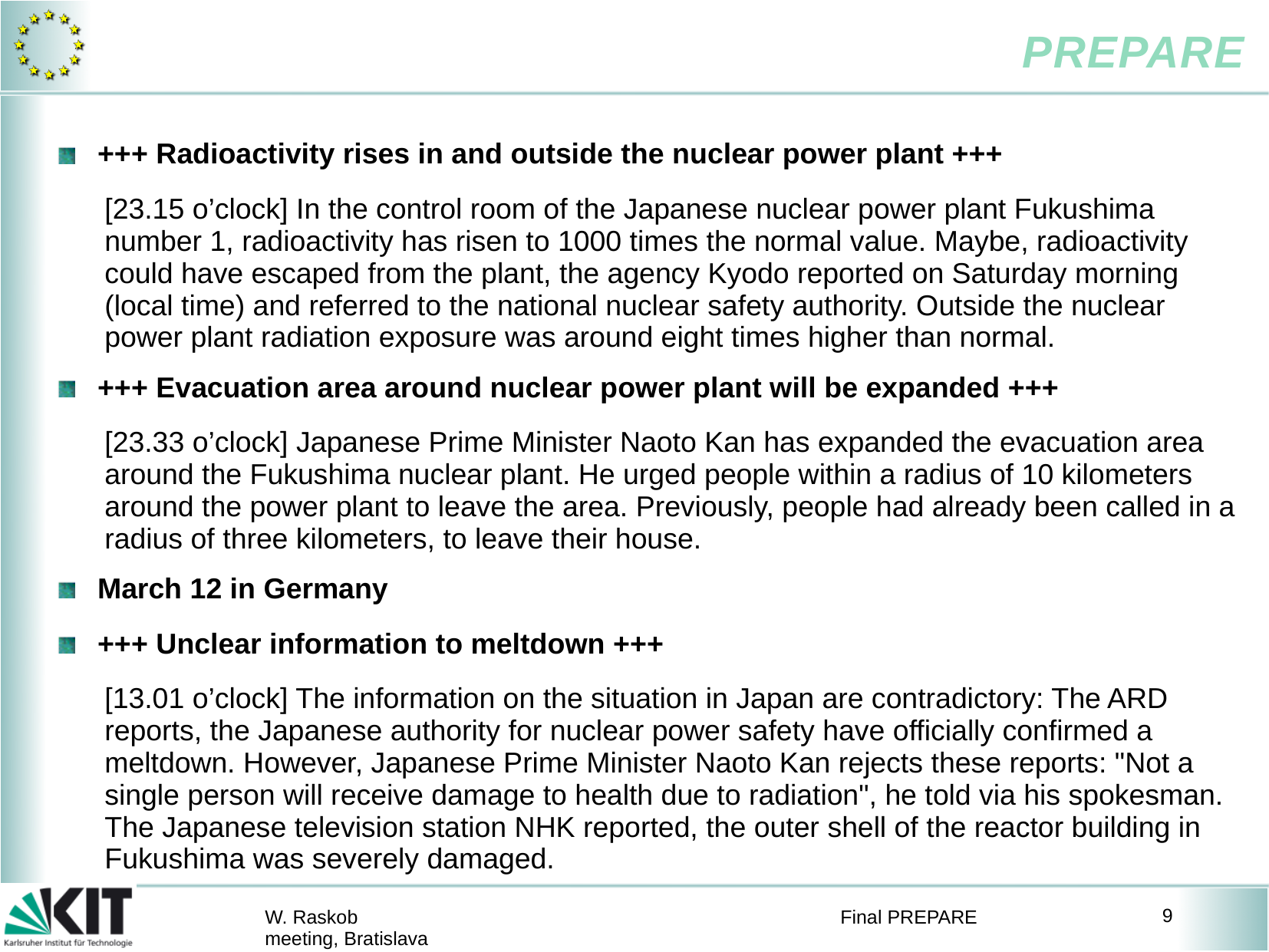

#
+++ Radioactivity rises in and outside the nuclear power plant +++
[23.15 o’clock] In the control room of the Japanese nuclear power plant Fukushima number 1, radioactivity has risen to 1000 times the normal value. Maybe, radioactivity could have escaped from the plant, the agency Kyodo reported on Saturday morning (local time) and referred to the national nuclear safety authority. Outside the nuclear power plant radiation exposure was around eight times higher than normal.
+++ Evacuation area around nuclear power plant will be expanded +++
[23.33 o’clock] Japanese Prime Minister Naoto Kan has expanded the evacuation area around the Fukushima nuclear plant. He urged people within a radius of 10 kilometers around the power plant to leave the area. Previously, people had already been called in a radius of three kilometers, to leave their house.
March 12 in Germany
+++ Unclear information to meltdown +++
[13.01 o’clock] The information on the situation in Japan are contradictory: The ARD reports, the Japanese authority for nuclear power safety have officially confirmed a meltdown. However, Japanese Prime Minister Naoto Kan rejects these reports: "Not a single person will receive damage to health due to radiation", he told via his spokesman. The Japanese television station NHK reported, the outer shell of the reactor building in Fukushima was severely damaged.